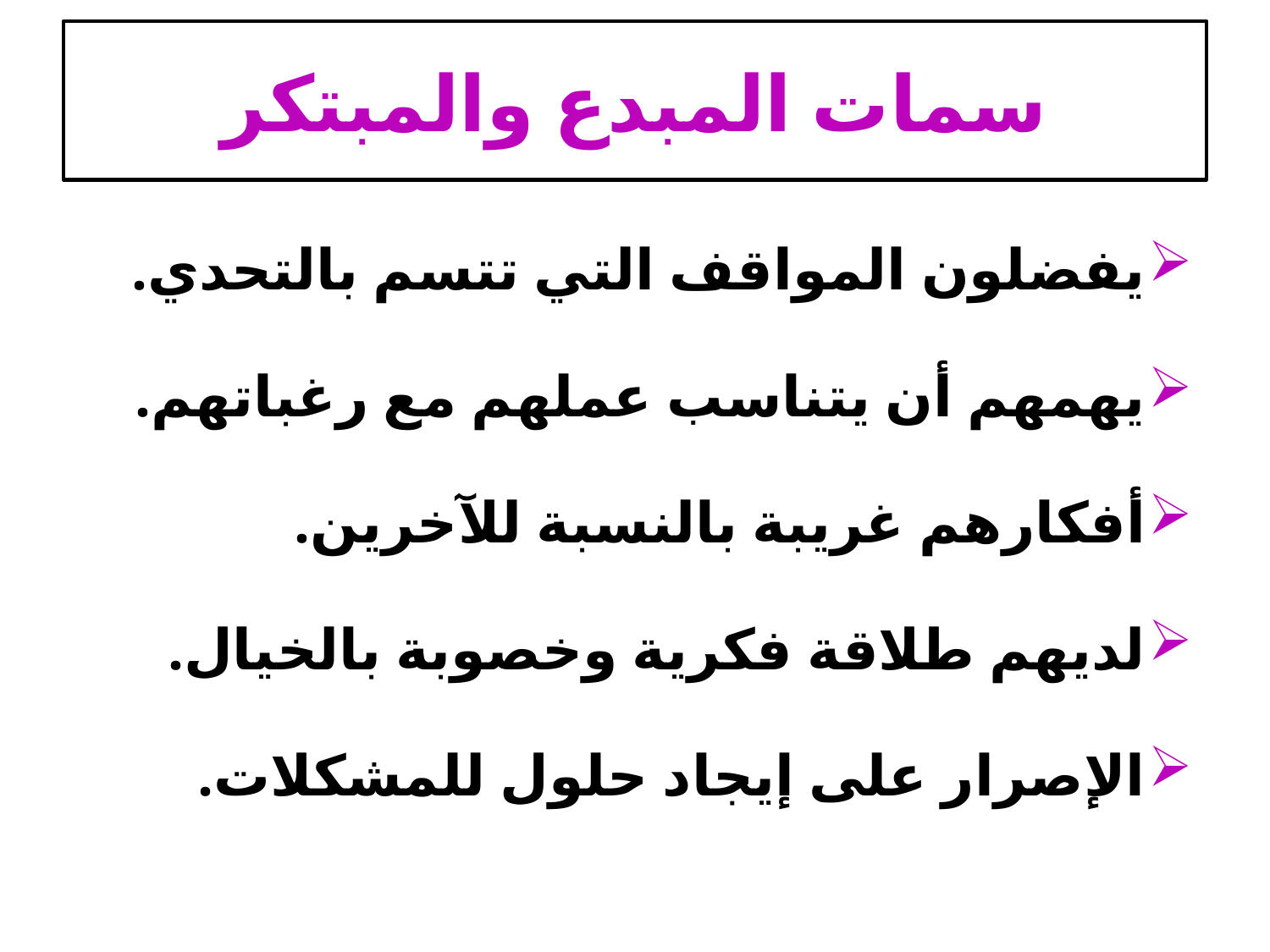

# سمات المبدع والمبتكر
يفضلون المواقف التي تتسم بالتحدي.
يهمهم أن يتناسب عملهم مع رغباتهم.
أفكارهم غريبة بالنسبة للآخرين.
لديهم طلاقة فكرية وخصوبة بالخيال.
الإصرار على إيجاد حلول للمشكلات.